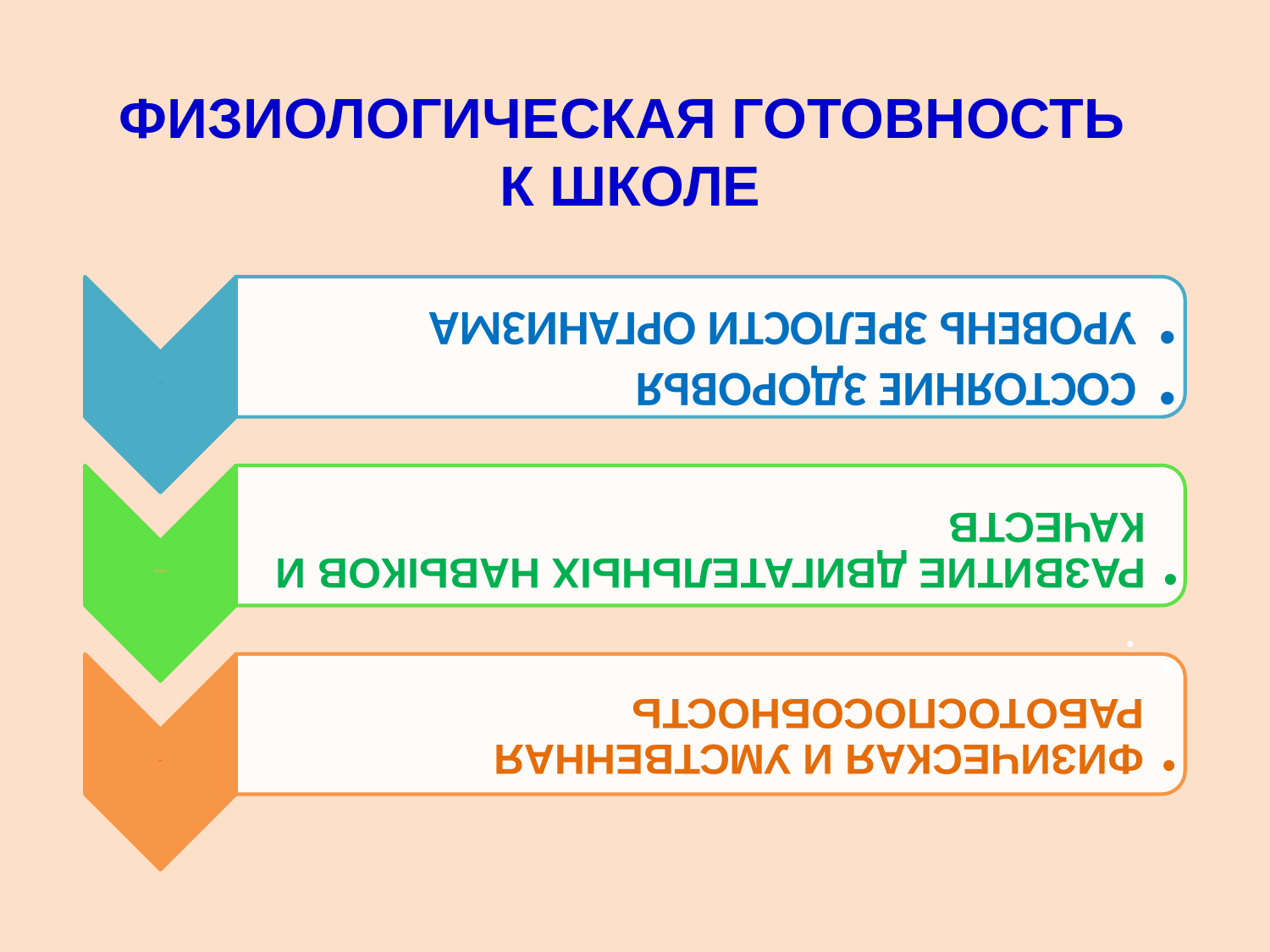

ФИЗИОЛОГИЧЕСКАЯ ГОТОВНОСТЬ
К ШКОЛЕ
-
СОСТОЯНИЕ ЗДОРОВЬЯ
УРОВЕНЬ ЗРЕЛОСТИ ОРГАНИЗМА
-
РАЗВИТИЕ ДВИГАТЕЛЬНЫХ НАВЫКОВ И КАЧЕСТВ

-

ФИЗИЧЕСКАЯ И УМСТВЕННАЯ РАБОТОСПОСОБНОСТЬ
.